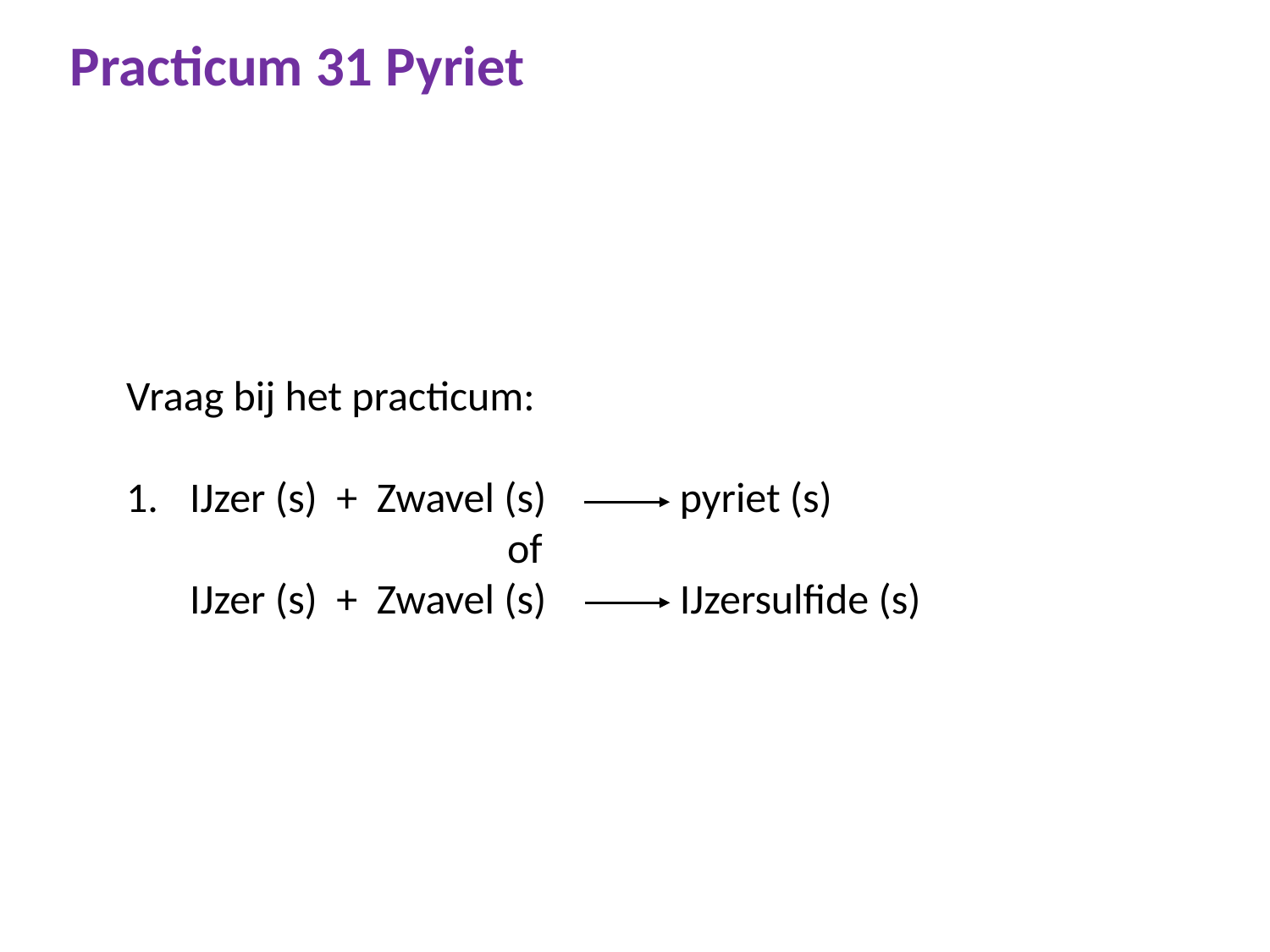

# Practicum 31 Pyriet
Vraag bij het practicum:

IJzer (s)  +  Zwavel (s)              pyriet (s)
	of
IJzer (s)  +  Zwavel (s)              IJzersulfide (s)